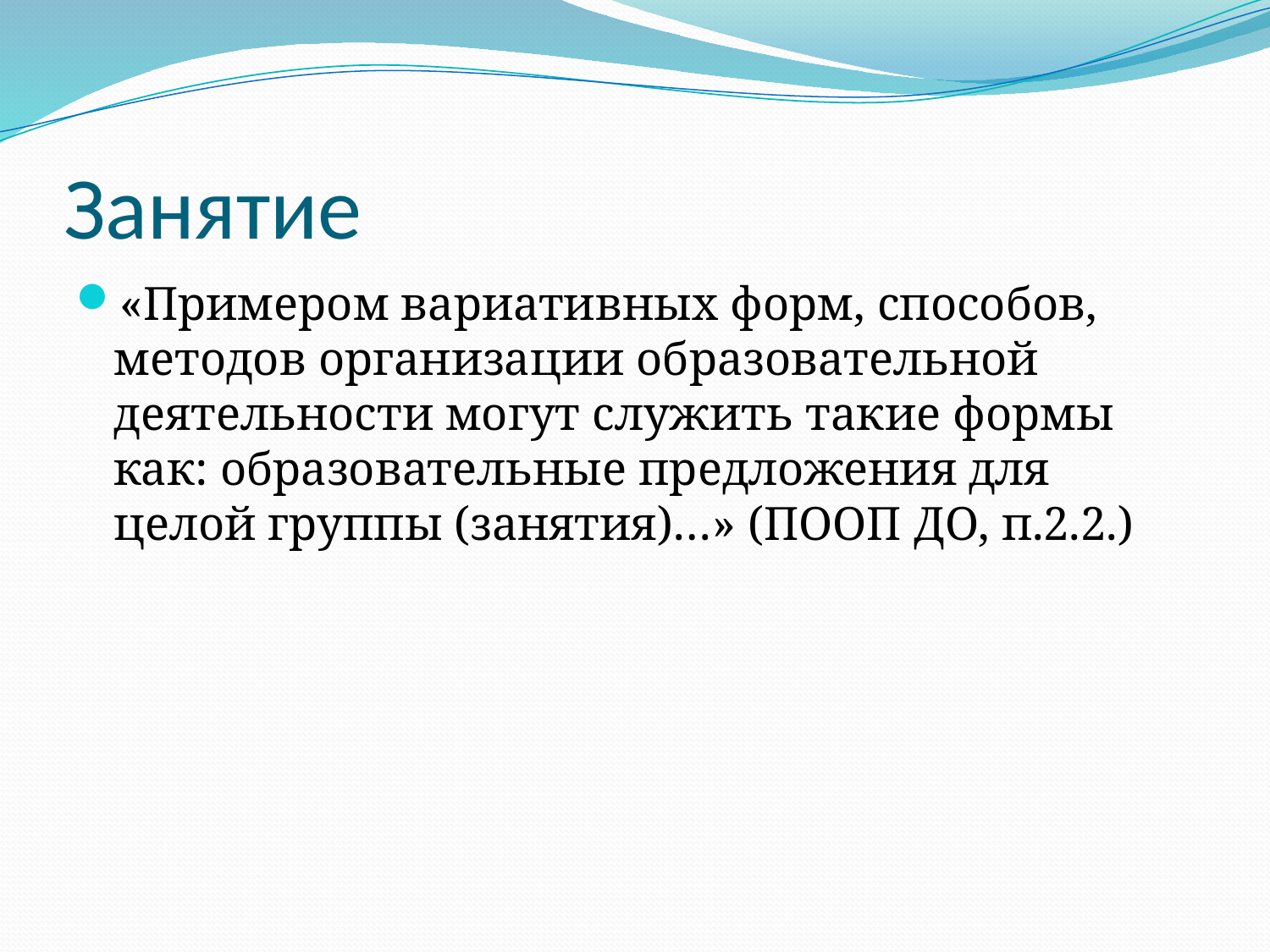

# Занятие
«Примером вариативных форм, способов, методов организации образовательной деятельности могут служить такие формы как: образовательные предложения для целой группы (занятия)…» (ПООП ДО, п.2.2.)